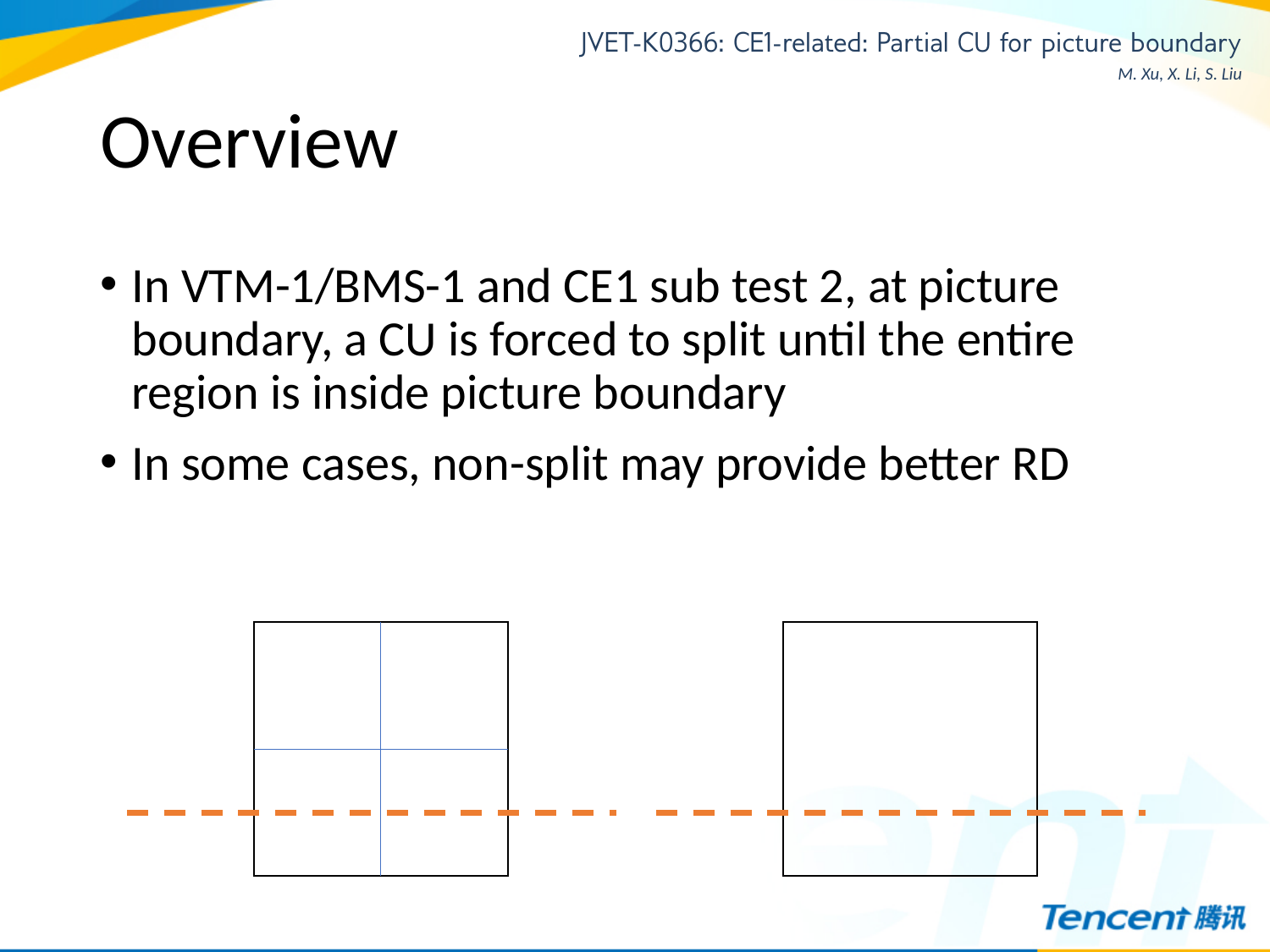

# Overview
In VTM-1/BMS-1 and CE1 sub test 2, at picture boundary, a CU is forced to split until the entire region is inside picture boundary
In some cases, non-split may provide better RD